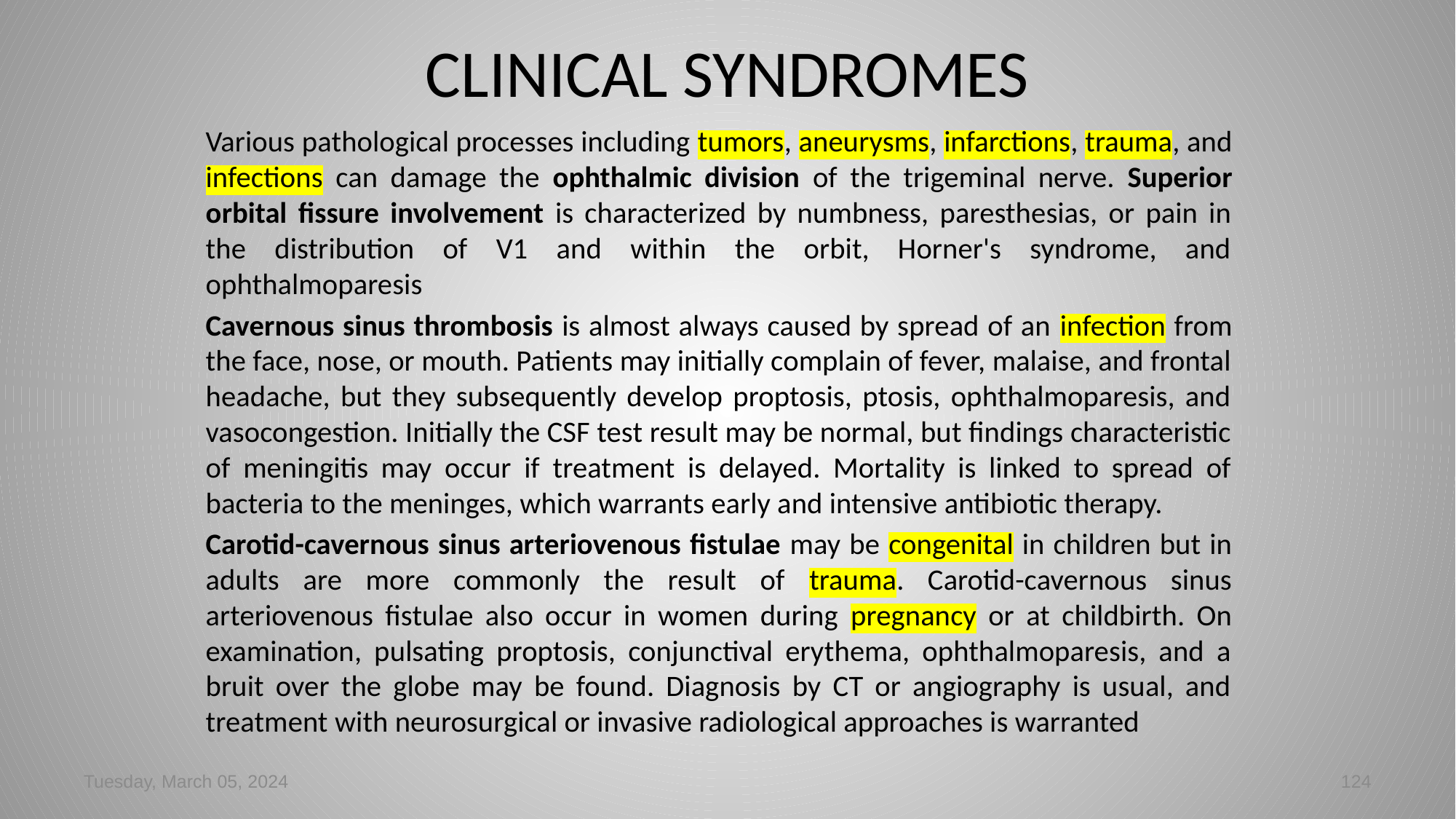

# CLINICAL SYNDROMES
Various pathological processes including tumors, aneurysms, infarctions, trauma, and infections can damage the ophthalmic division of the trigeminal nerve. Superior orbital fissure involvement is characterized by numbness, paresthesias, or pain in the distribution of V1 and within the orbit, Horner's syndrome, and ophthalmoparesis
Cavernous sinus thrombosis is almost always caused by spread of an infection from the face, nose, or mouth. Patients may initially complain of fever, malaise, and frontal headache, but they subsequently develop proptosis, ptosis, ophthalmoparesis, and vasocongestion. Initially the CSF test result may be normal, but findings characteristic of meningitis may occur if treatment is delayed. Mortality is linked to spread of bacteria to the meninges, which warrants early and intensive antibiotic therapy.
Carotid-cavernous sinus arteriovenous fistulae may be congenital in children but in adults are more commonly the result of trauma. Carotid-cavernous sinus arteriovenous fistulae also occur in women during pregnancy or at childbirth. On examination, pulsating proptosis, conjunctival erythema, ophthalmoparesis, and a bruit over the globe may be found. Diagnosis by CT or angiography is usual, and treatment with neurosurgical or invasive radiological approaches is warranted
Tuesday, March 05, 2024
124